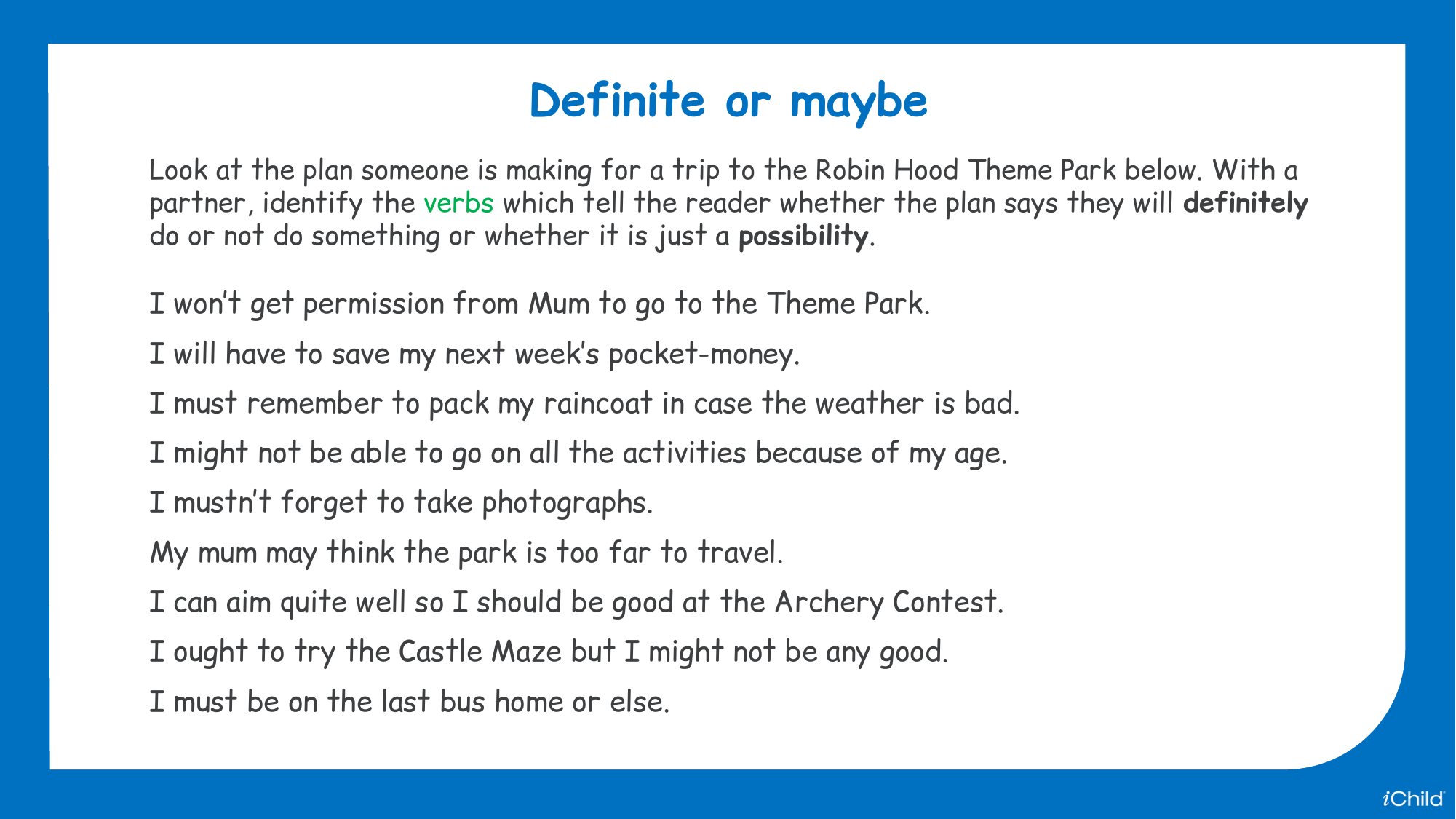

Definite or maybe
Look at the plan someone is making for a trip to the Robin Hood Theme Park below. With a partner, identify the verbs which tell the reader whether the plan says they will definitely do or not do something or whether it is just a possibility.
I won’t get permission from Mum to go to the Theme Park.
I will have to save my next week’s pocket-money.
I must remember to pack my raincoat in case the weather is bad.
I might not be able to go on all the activities because of my age.
I mustn’t forget to take photographs.
My mum may think the park is too far to travel.
I can aim quite well so I should be good at the Archery Contest.
I ought to try the Castle Maze but I might not be any good.
I must be on the last bus home or else.